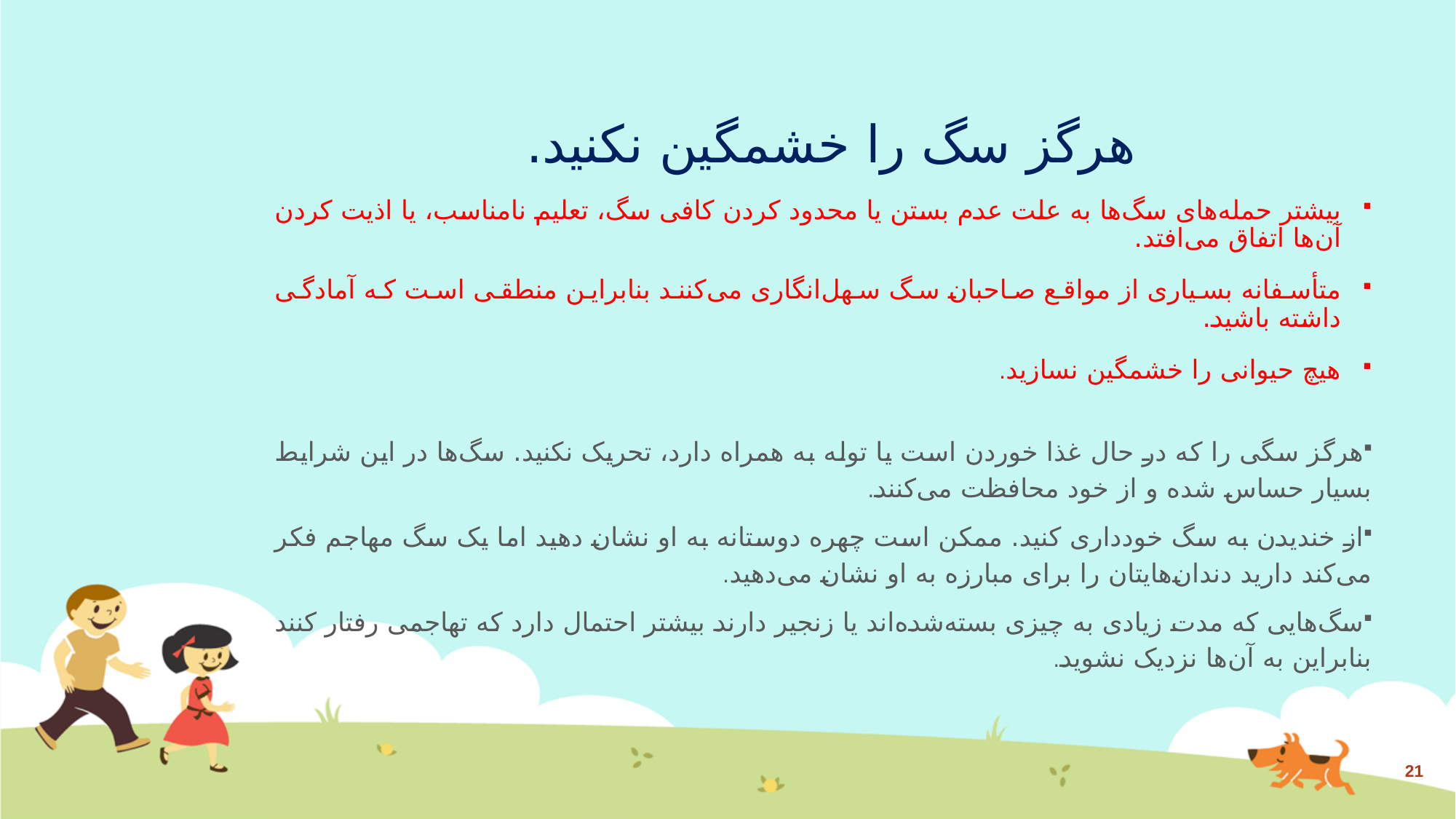

# هرگز سگ را خشمگین نکنید.
بیشتر حمله‌های سگ‌ها به علت عدم بستن یا محدود کردن کافی سگ، تعلیم نامناسب، یا اذیت کردن آن‌ها اتفاق می‌افتد.
متأسفانه بسیاری از مواقع صاحبان سگ سهل‌انگاری می‌کنند بنابراین منطقی است که آمادگی داشته باشید.
هیچ حیوانی را خشمگین نسازید.

هرگز سگی را که در حال غذا خوردن است یا توله به همراه دارد، تحریک نکنید. سگ‌ها در این شرایط بسیار حساس شده و از خود محافظت می‌کنند.
از خندیدن به سگ خودداری کنید. ممکن است چهره دوستانه به او نشان دهید اما یک سگ مهاجم فکر می‌کند دارید دندان‌هایتان را برای مبارزه به او نشان می‌دهید.
سگ‌هایی که مدت زیادی به چیزی بسته‌شده‌اند یا زنجیر دارند بیشتر احتمال دارد که تهاجمی رفتار کنند بنابراین به آن‌ها نزدیک نشوید.

21